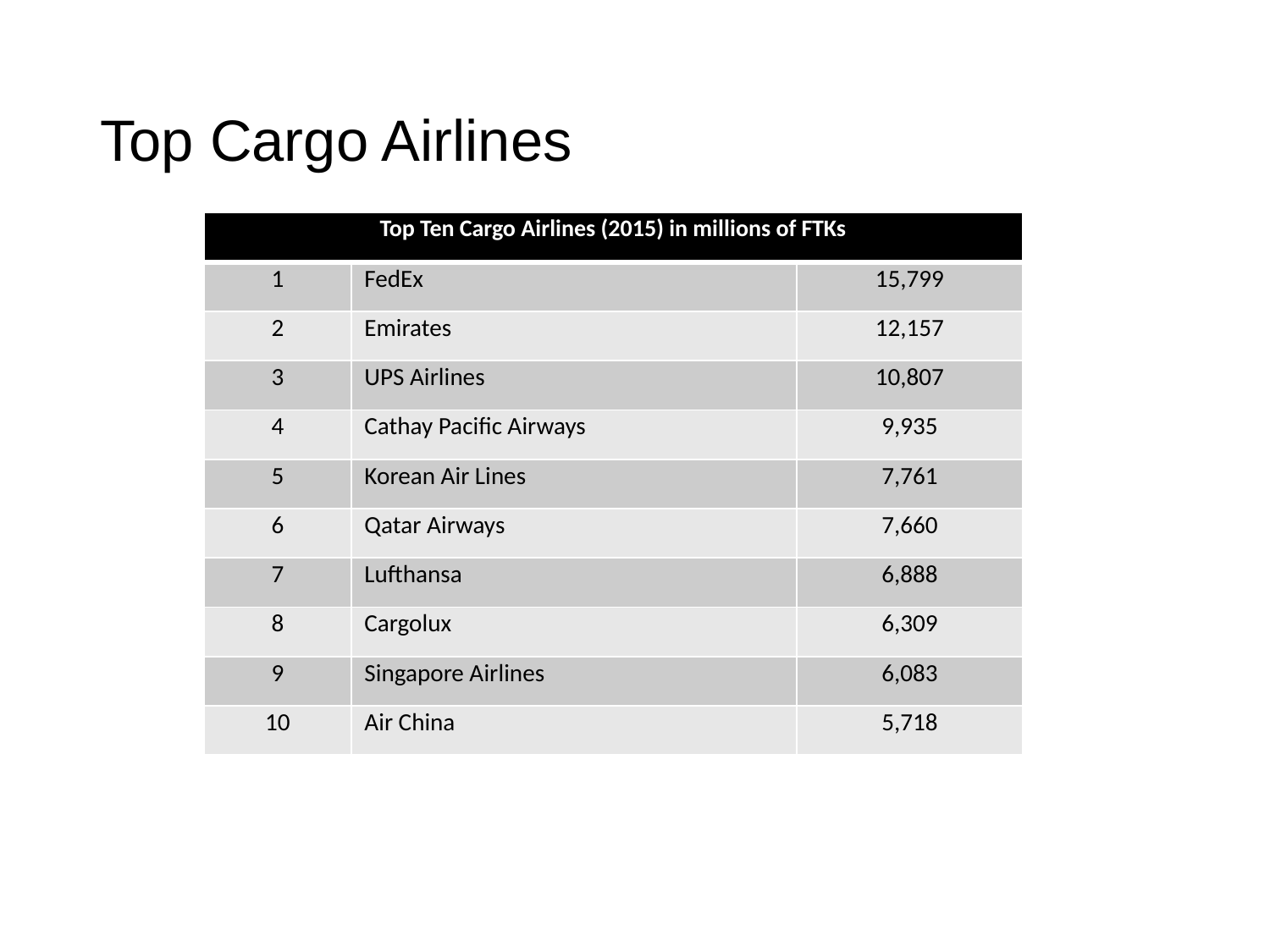

# Top Cargo Airlines
| Top Ten Cargo Airlines (2015) in millions of FTKs |  |  |
| --- | --- | --- |
| 1 | FedEx | 15,799 |
| 2 | Emirates | 12,157 |
| 3 | UPS Airlines | 10,807 |
| 4 | Cathay Pacific Airways | 9,935 |
| 5 | Korean Air Lines | 7,761 |
| 6 | Qatar Airways | 7,660 |
| 7 | Lufthansa | 6,888 |
| 8 | Cargolux | 6,309 |
| 9 | Singapore Airlines | 6,083 |
| 10 | Air China | 5,718 |
 Source: IATA World Air Transport Statistics